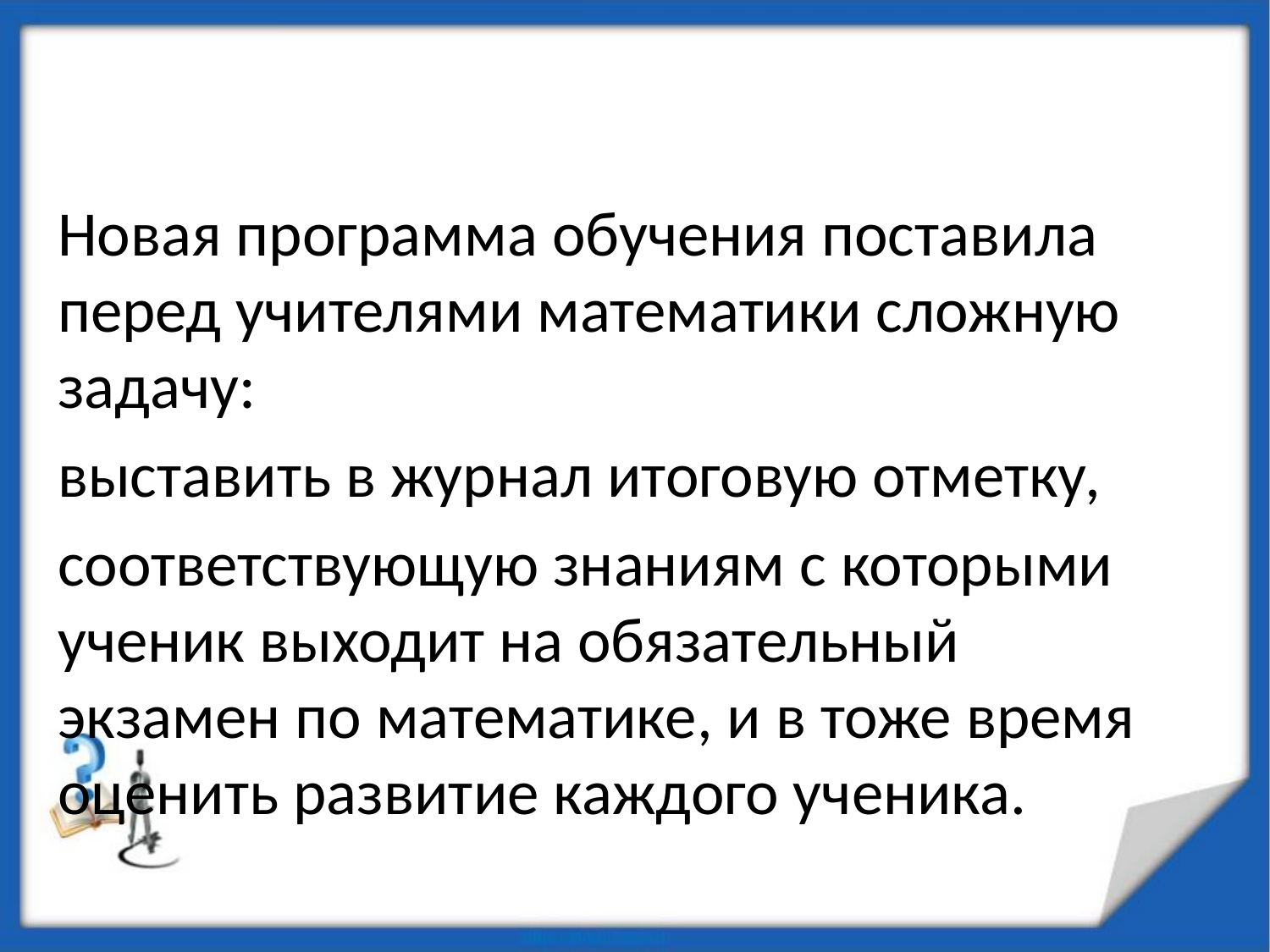

#
Новая программа обучения поставила перед учителями математики сложную задачу:
выставить в журнал итоговую отметку,
соответствующую знаниям с которыми ученик выходит на обязательный экзамен по математике, и в тоже время оценить развитие каждого ученика.